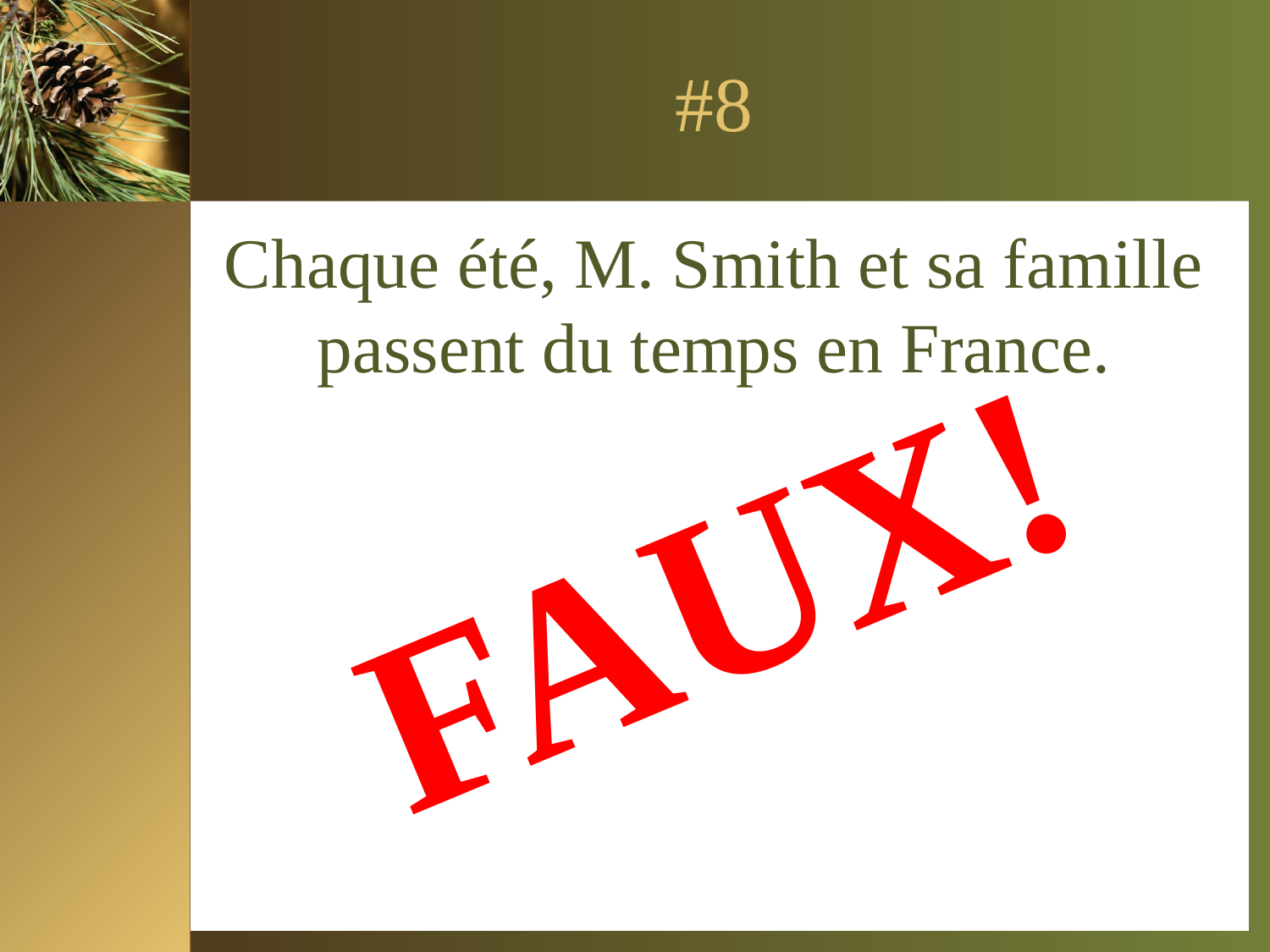

# #8
Chaque été, M. Smith et sa famille passent du temps en France.
FAUX!